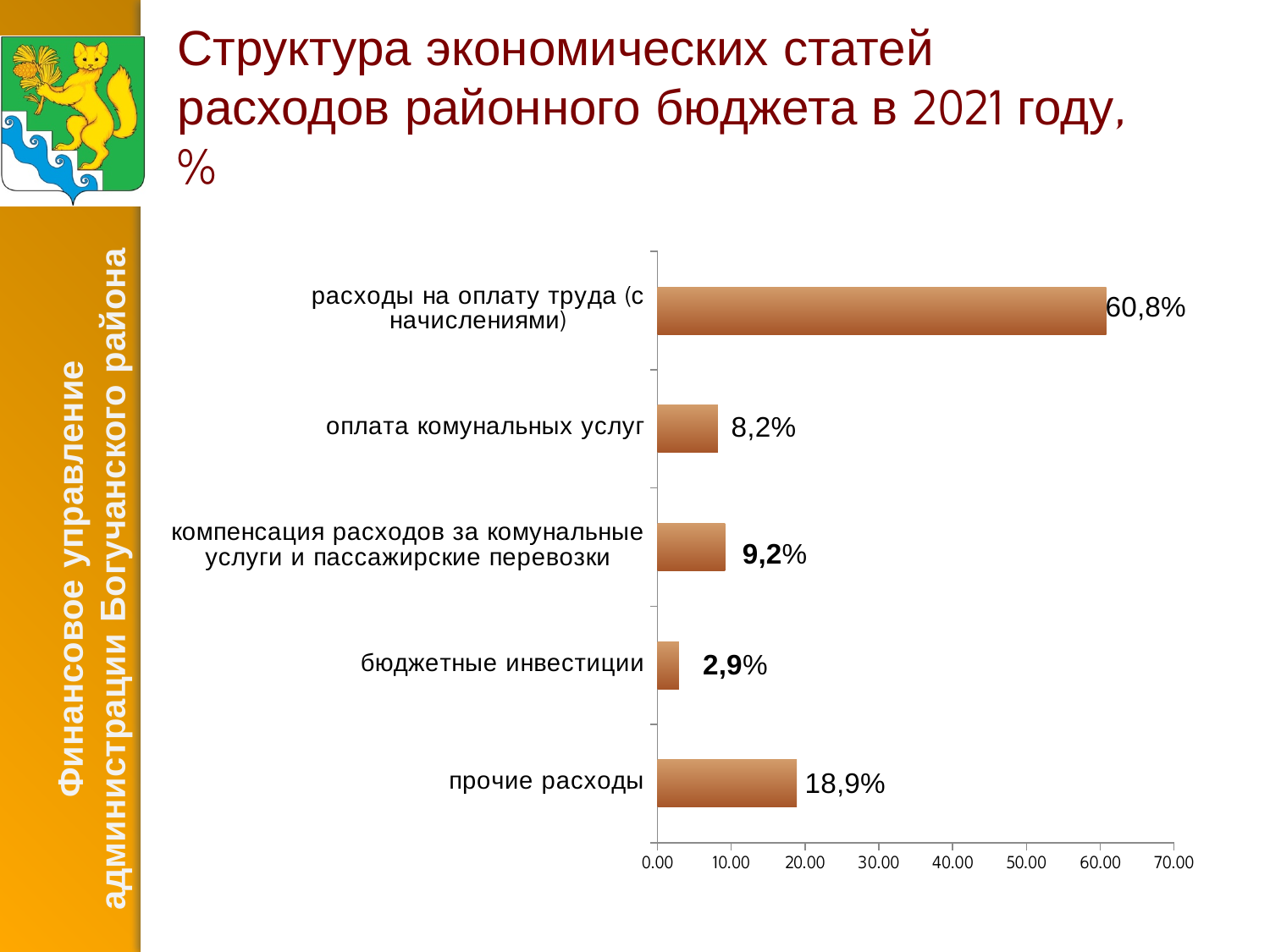

# Структура экономических статей расходов районного бюджета в 2021 году, %

### Chart

| Category | Ряд 1 |
|---|---|
| прочие расходы | 18.89 |
| бюджетные инвестиции | 2.92 |
| компенсация расходов за комунальные услуги и пассажирские перевозки | 9.18 |
| оплата комунальных услуг | 8.19 |
| расходы на оплату труда (с начислениями) | 60.82 |